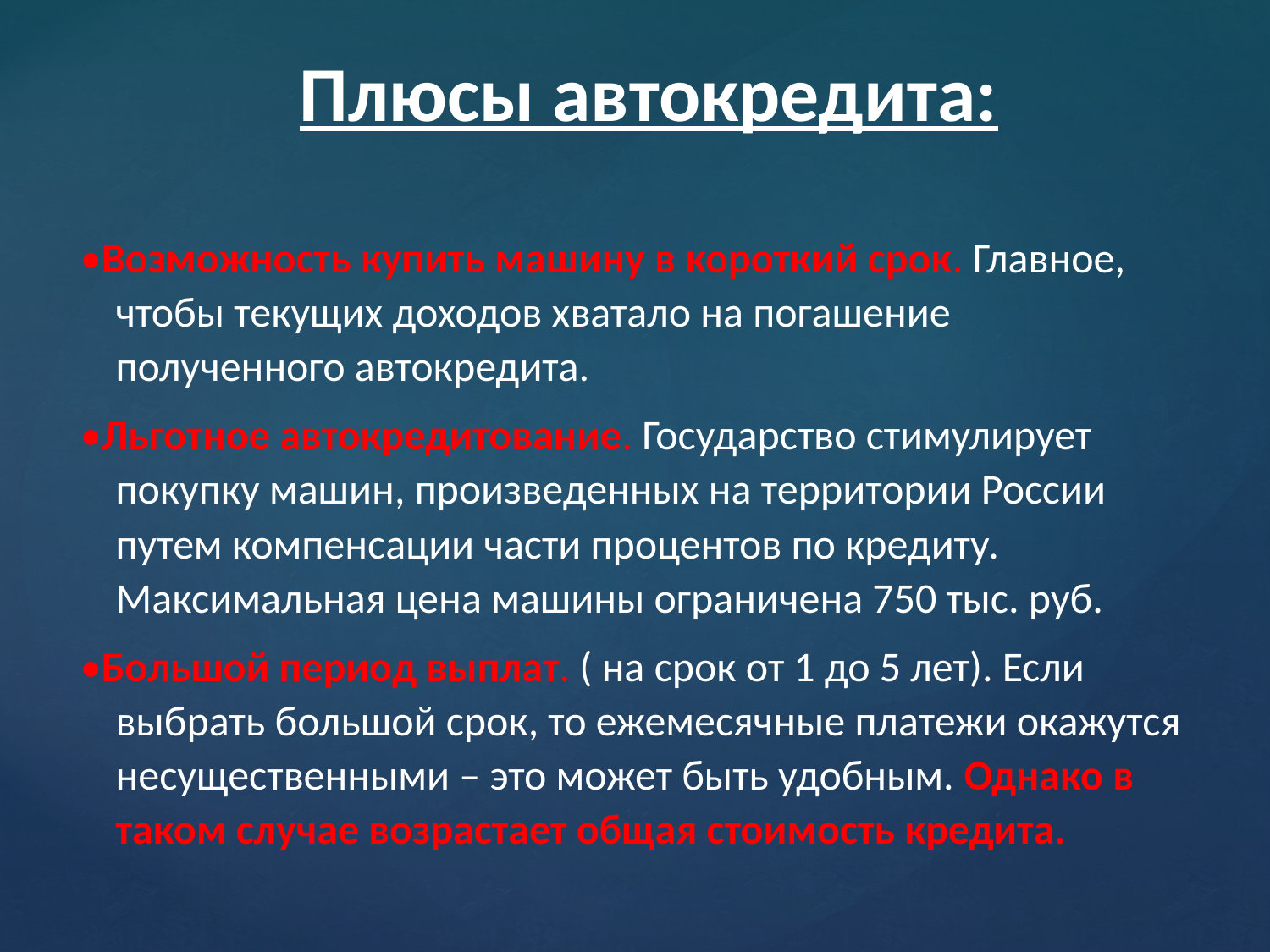

# Плюсы автокредита:
•Возможность купить машину в короткий срок. Главное, чтобы текущих доходов хватало на погашение полученного автокредита.
•Льготное автокредитование. Государство стимулирует покупку машин, произведенных на территории России путем компенсации части процентов по кредиту. Максимальная цена машины ограничена 750 тыс. руб.
•Большой период выплат. ( на срок от 1 до 5 лет). Если выбрать большой срок, то ежемесячные платежи окажутся несущественными – это может быть удобным. Однако в таком случае возрастает общая стоимость кредита.